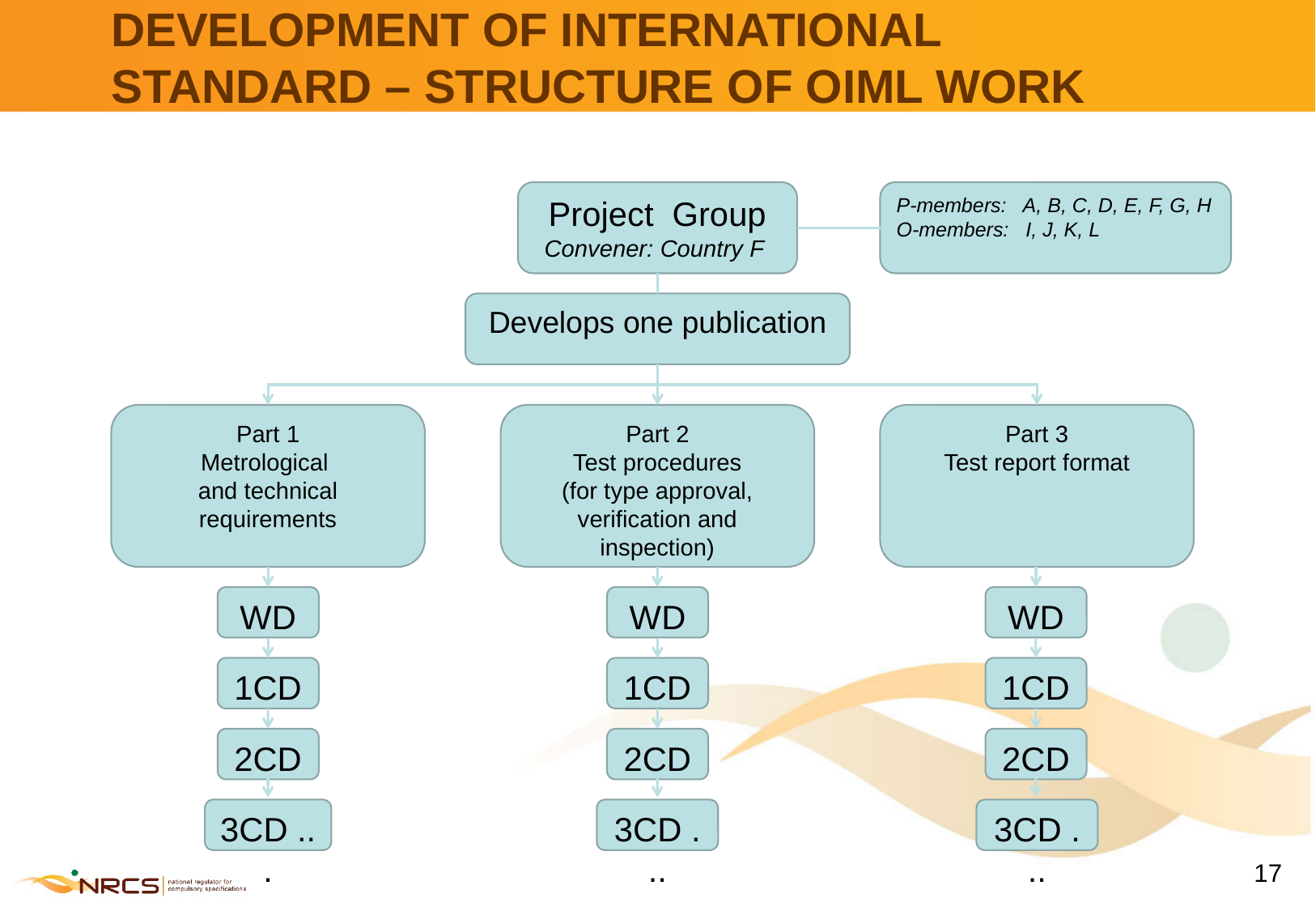

# DEVELOPMENT OF INTERNATIONAL STANDARD – STRUCTURE OF OIML WORK
Project  Group
Convener: Country F
P-members:   A, B, C, D, E, F, G, H
O-members:   I, J, K, L

Develops one publication
Part 1
Metrological
and technical requirements
Part 3
Test report format
Part 2
Test procedures
(for type approval, verification and inspection)
WD
1CD
2CD
3CD ...
WD
1CD
2CD
3CD ...
WD
1CD
2CD
3CD ...
17